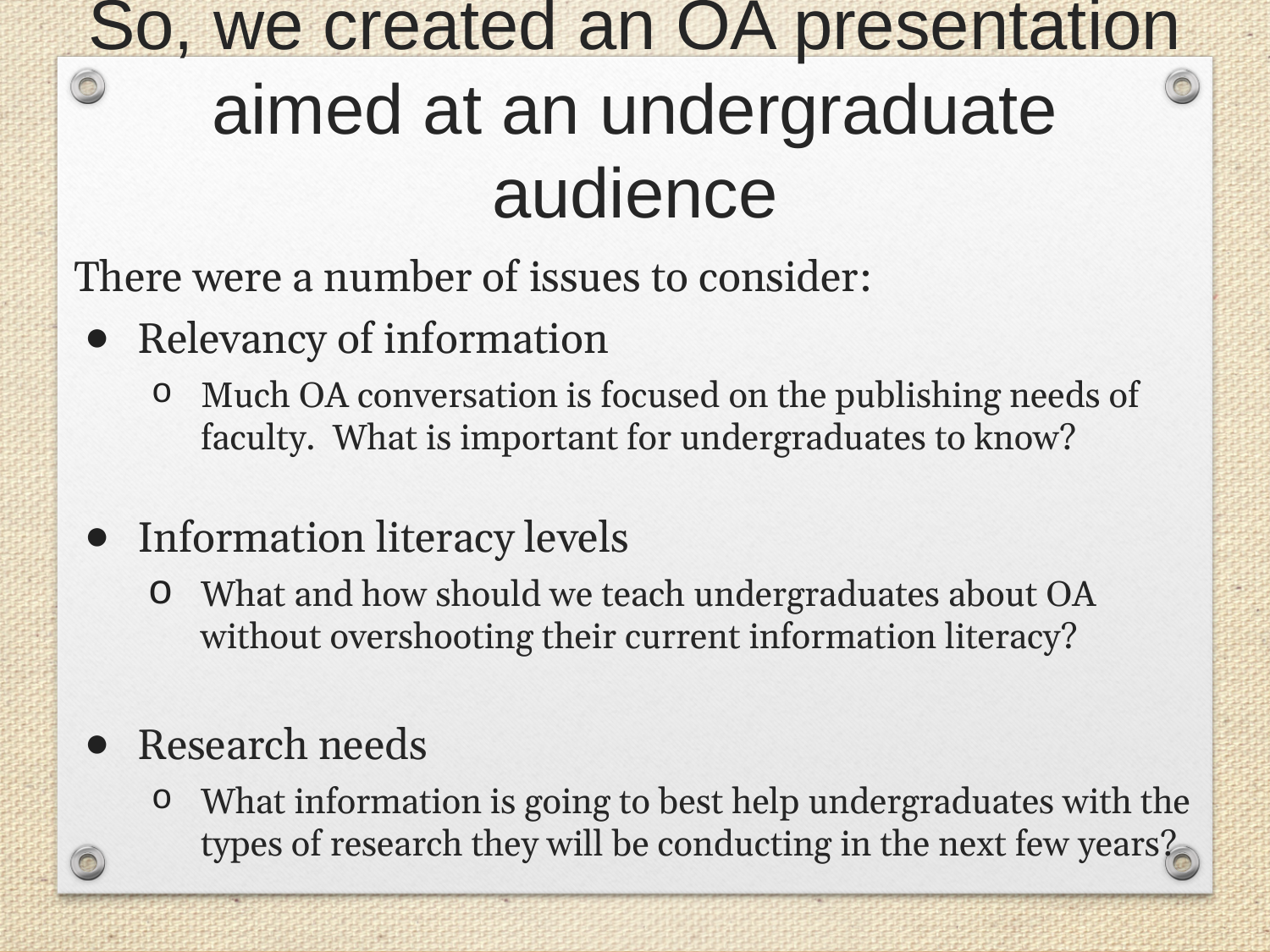

# So, we created an OA presentation aimed at an undergraduate audience
There were a number of issues to consider:
Relevancy of information
Much OA conversation is focused on the publishing needs of faculty.  What is important for undergraduates to know?
Information literacy levels
What and how should we teach undergraduates about OA without overshooting their current information literacy?
Research needs
What information is going to best help undergraduates with the types of research they will be conducting in the next few years?